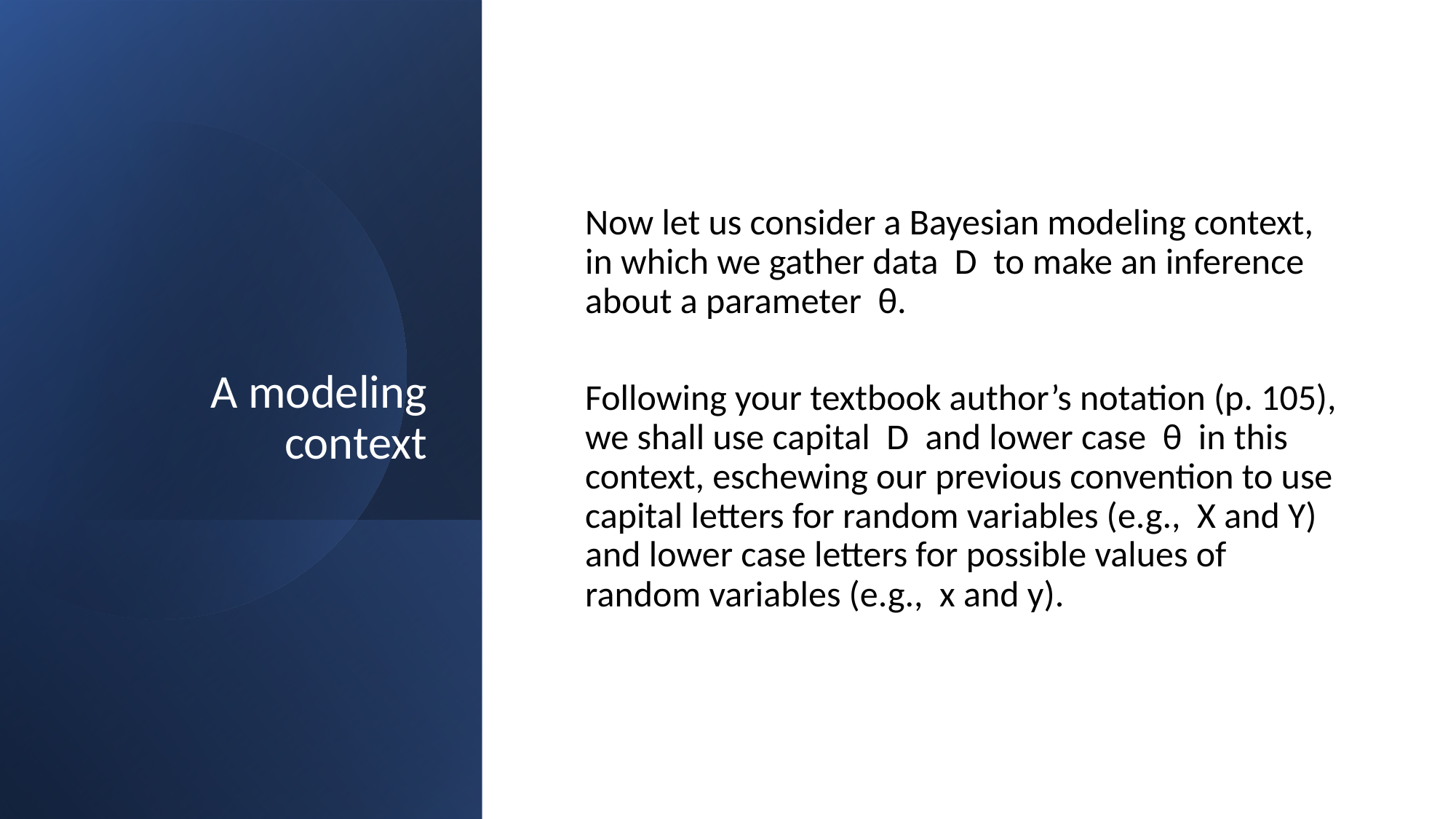

# A modeling context
Now let us consider a Bayesian modeling context, in which we gather data  D  to make an inference about a parameter  θ.

Following your textbook author’s notation (p. 105), we shall use capital  D  and lower case  θ  in this context, eschewing our previous convention to use capital letters for random variables (e.g.,  X and Y)  and lower case letters for possible values of random variables (e.g.,  x and y).